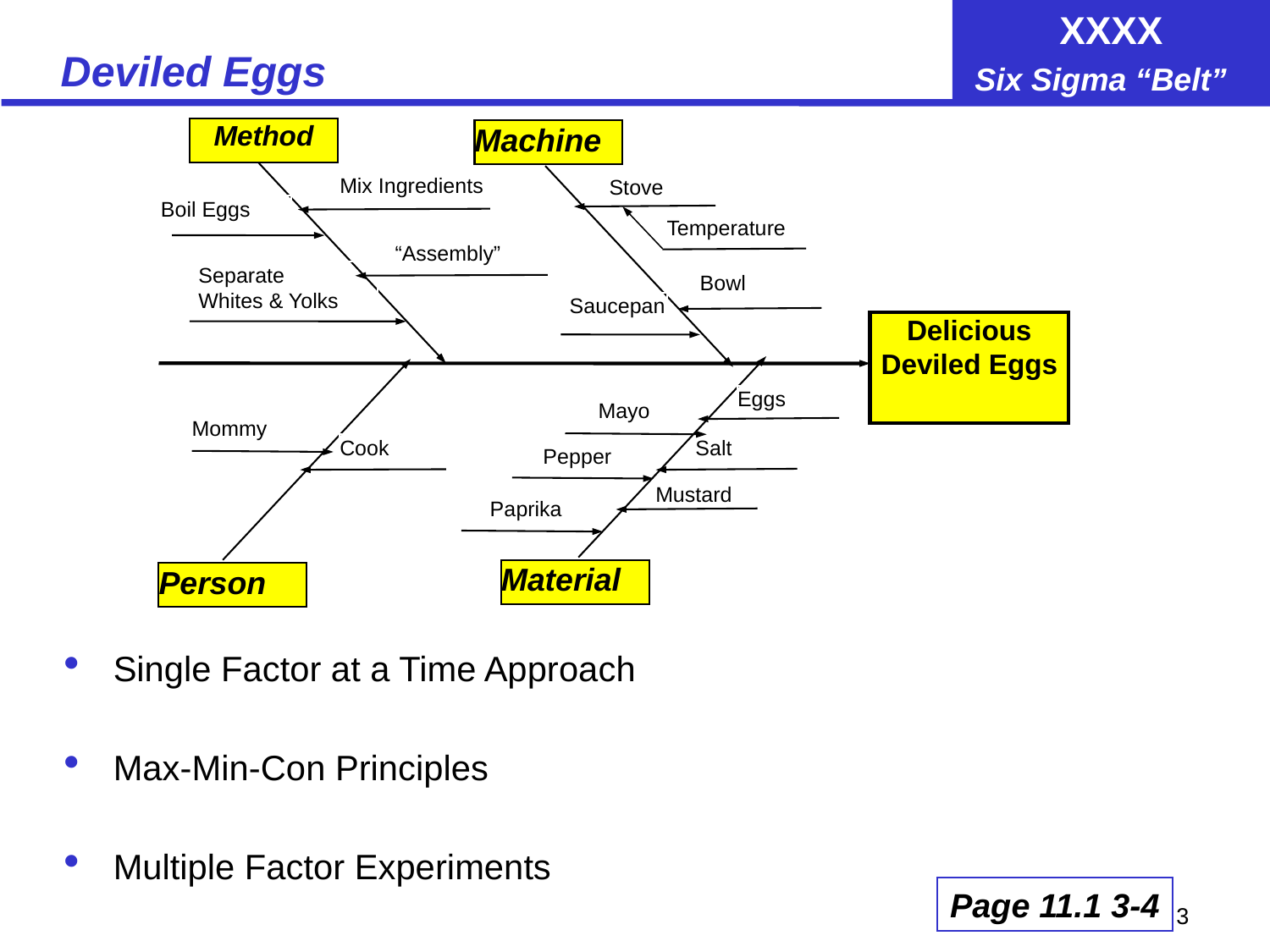

# Deviled Eggs
Method
Machine

Mix Ingredients
Stove
Boil Eggs

Temperature

“Assembly”

Separate
Whites & Yolks
Bowl

Saucepan

Delicious
Deviled Eggs

Eggs
Mayo
Mommy

Cook
Salt
Pepper

Mustard
Paprika

Material
Person
Single Factor at a Time Approach

Max-Min-Con Principles

Multiple Factor Experiments
Page 11.1 3-4